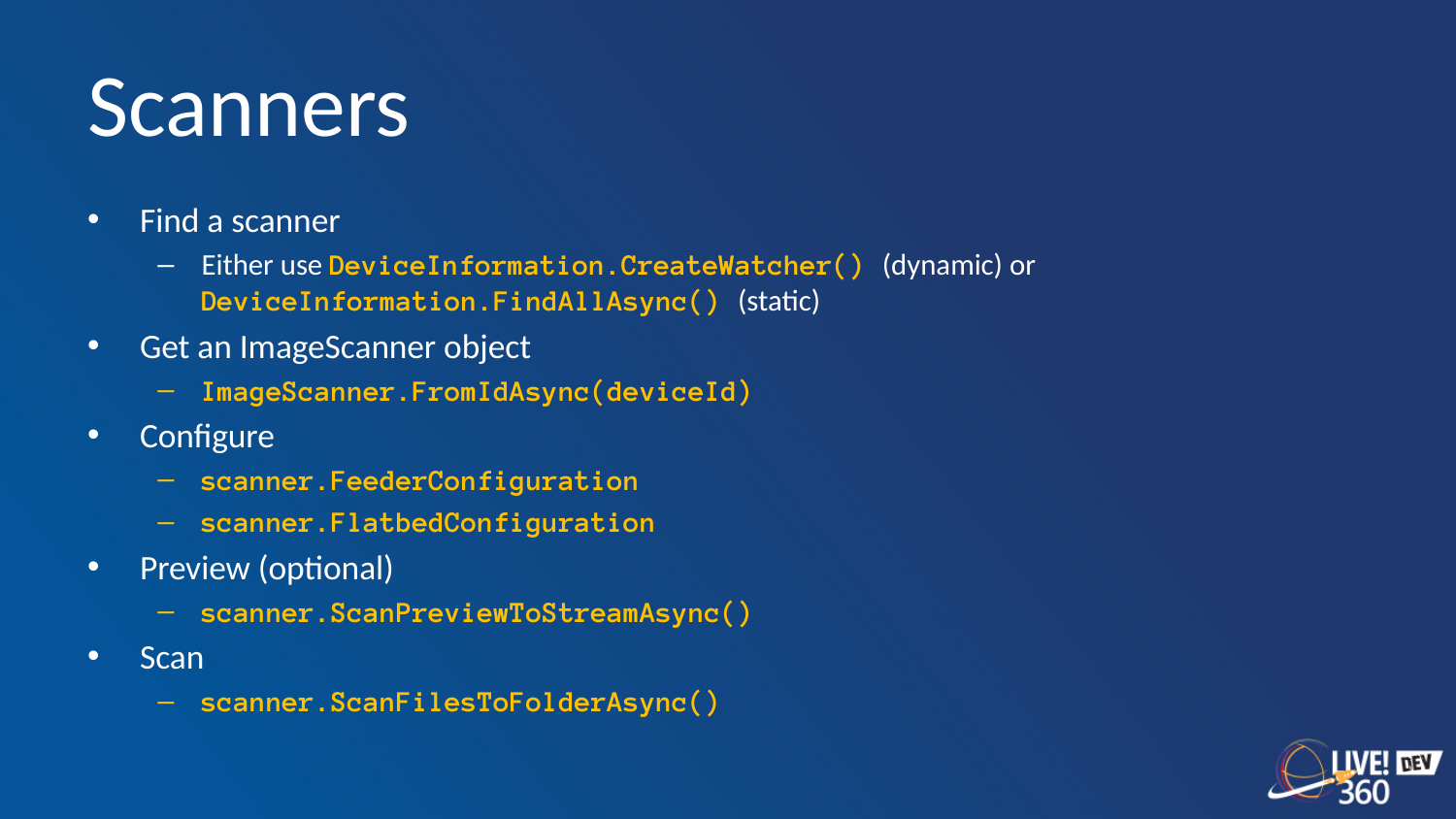

# Scanners
Find a scanner
Either use DeviceInformation.CreateWatcher() (dynamic) or DeviceInformation.FindAllAsync() (static)
Get an ImageScanner object
ImageScanner.FromIdAsync(deviceId)
Configure
scanner.FeederConfiguration
scanner.FlatbedConfiguration
Preview (optional)
scanner.ScanPreviewToStreamAsync()
Scan
scanner.ScanFilesToFolderAsync()